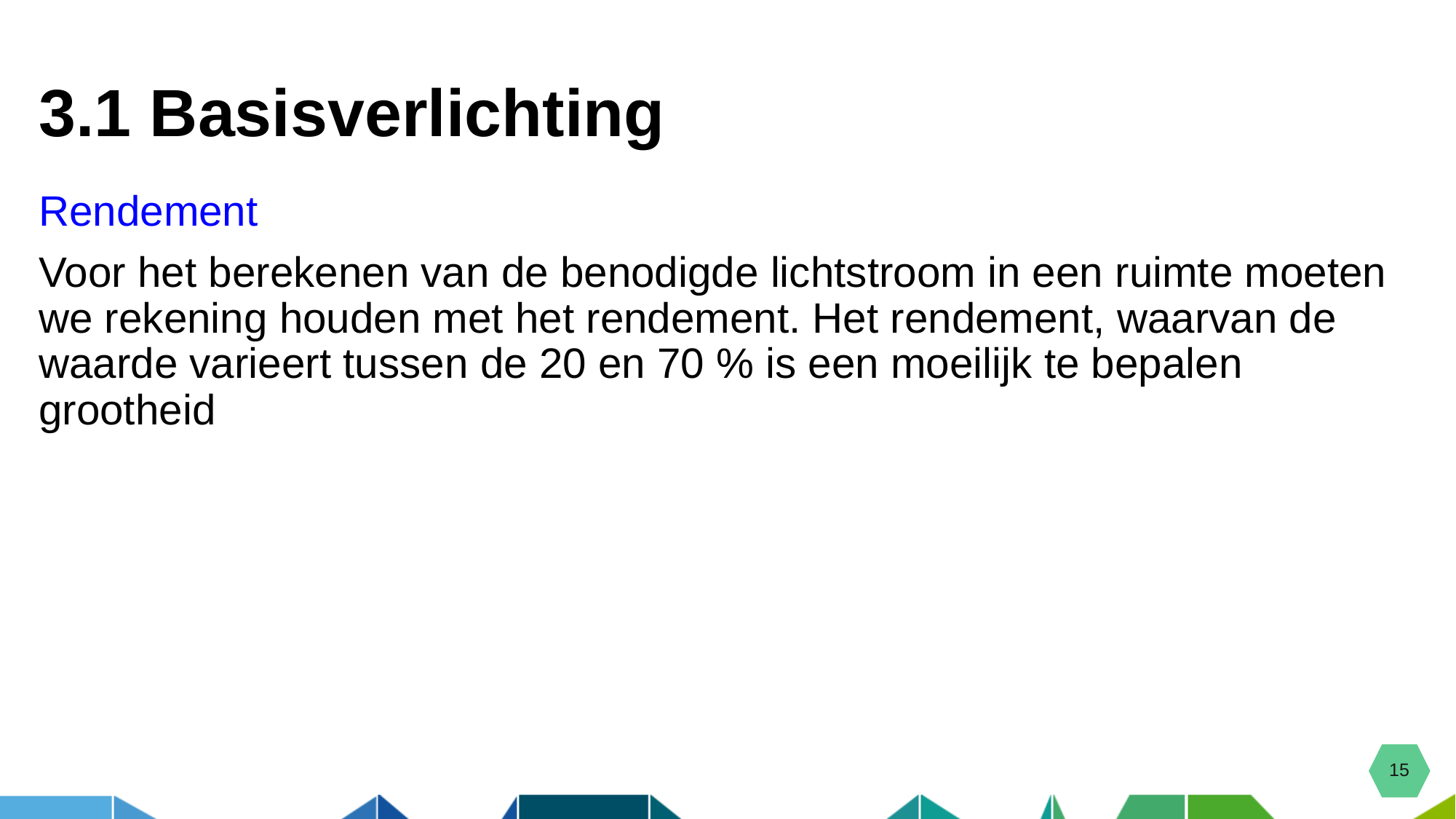

# 3.1 Basisverlichting
Rendement
Voor het berekenen van de benodigde lichtstroom in een ruimte moeten we rekening houden met het rendement. Het rendement, waarvan de waarde varieert tussen de 20 en 70 % is een moeilijk te bepalen grootheid
15